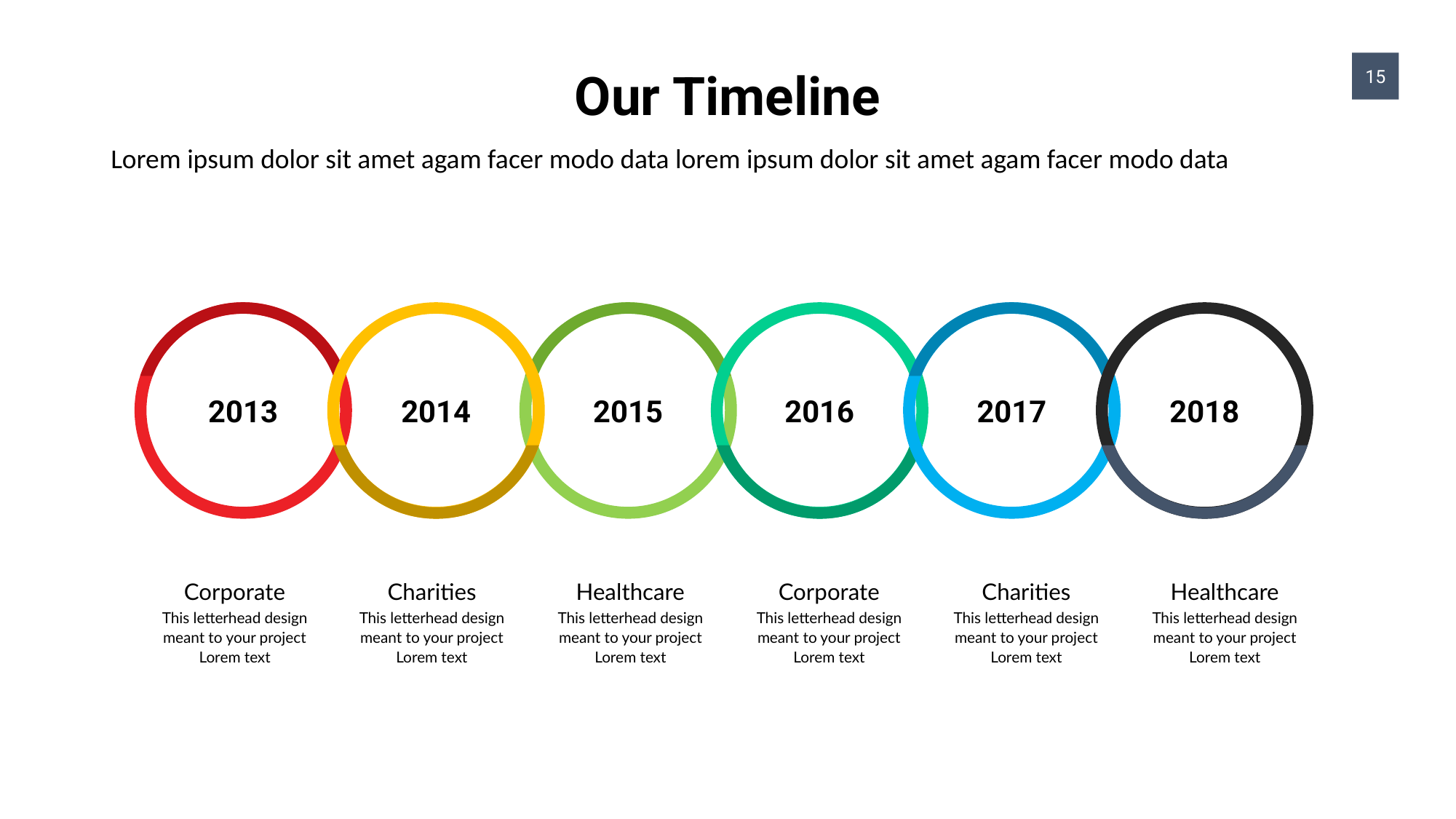

Our Timeline
15
Lorem ipsum dolor sit amet agam facer modo data lorem ipsum dolor sit amet agam facer modo data

2013
2014
2015
2016
2017
2018
Corporate
This letterhead design meant to your project Lorem text
Charities
This letterhead design meant to your project Lorem text
Healthcare
This letterhead design meant to your project Lorem text
Corporate
This letterhead design meant to your project Lorem text
Charities
This letterhead design meant to your project Lorem text
Healthcare
This letterhead design meant to your project Lorem text